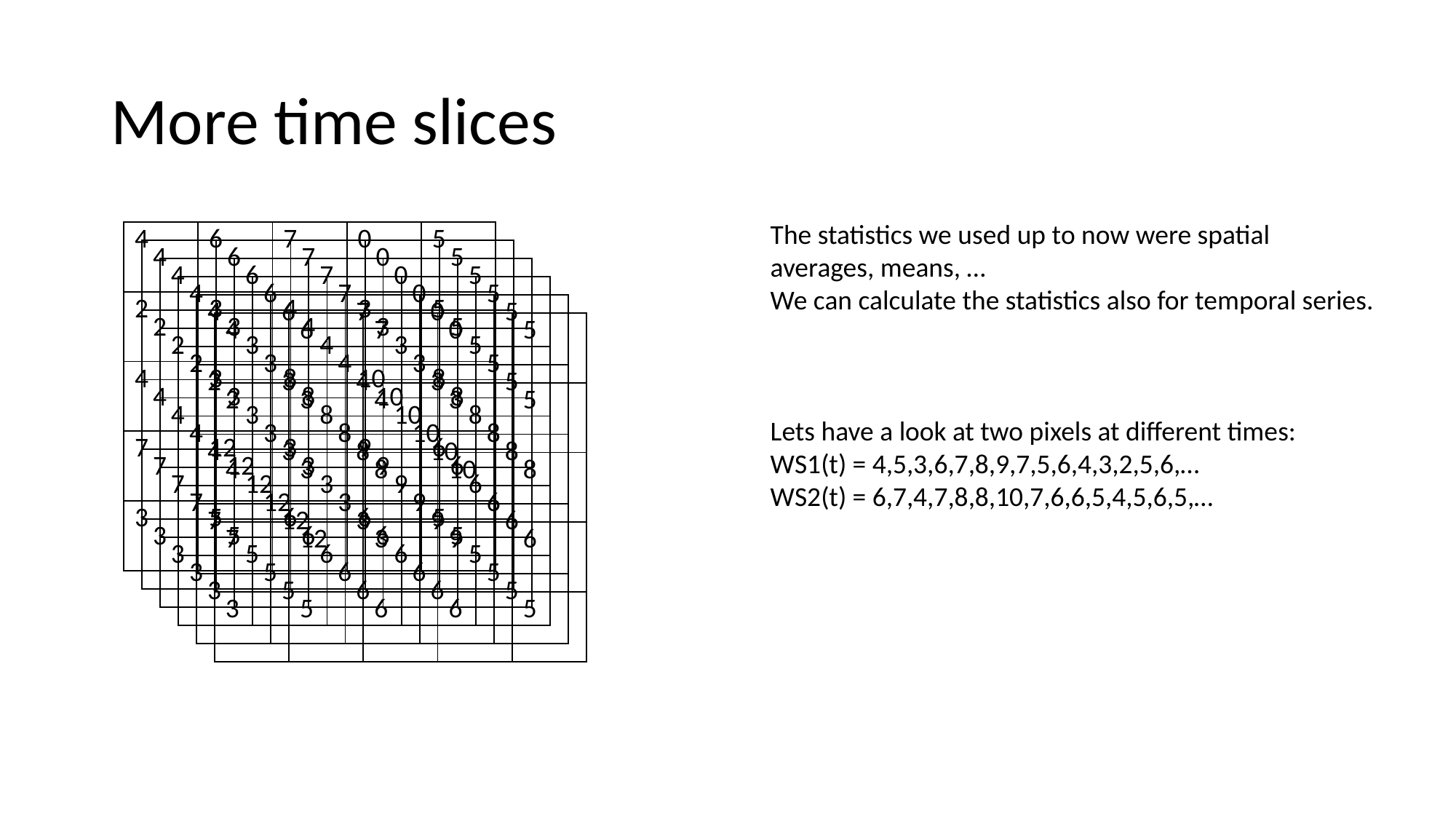

# More time slices
The statistics we used up to now were spatial averages, means, …
We can calculate the statistics also for temporal series.

Lets have a look at two pixels at different times:
WS1(t) = 4,5,3,6,7,8,9,7,5,6,4,3,2,5,6,…
WS2(t) = 6,7,4,7,8,8,10,7,6,6,5,4,5,6,5,…

| 4 | 6 | 7 | 0 | 5 |
| --- | --- | --- | --- | --- |
| 2 | 3 | 4 | 3 | 5 |
| 4 | 3 | 8 | 10 | 8 |
| 7 | 12 | 3 | 9 | 6 |
| 3 | 5 | 6 | 6 | 5 |
| 4 | 6 | 7 | 0 | 5 |
| --- | --- | --- | --- | --- |
| 2 | 3 | 4 | 3 | 5 |
| 4 | 3 | 8 | 10 | 8 |
| 7 | 12 | 3 | 9 | 6 |
| 3 | 5 | 6 | 6 | 5 |
| 4 | 6 | 7 | 0 | 5 |
| --- | --- | --- | --- | --- |
| 2 | 3 | 4 | 3 | 5 |
| 4 | 3 | 8 | 10 | 8 |
| 7 | 12 | 3 | 9 | 6 |
| 3 | 5 | 6 | 6 | 5 |
| 4 | 6 | 7 | 0 | 5 |
| --- | --- | --- | --- | --- |
| 2 | 3 | 4 | 3 | 5 |
| 4 | 3 | 8 | 10 | 8 |
| 7 | 12 | 3 | 9 | 6 |
| 3 | 5 | 6 | 6 | 5 |
| 4 | 6 | 7 | 0 | 5 |
| --- | --- | --- | --- | --- |
| 2 | 3 | 4 | 3 | 5 |
| 4 | 3 | 8 | 10 | 8 |
| 7 | 12 | 3 | 9 | 6 |
| 3 | 5 | 6 | 6 | 5 |
| 4 | 6 | 7 | 0 | 5 |
| --- | --- | --- | --- | --- |
| 2 | 3 | 4 | 3 | 5 |
| 4 | 3 | 8 | 10 | 8 |
| 7 | 12 | 3 | 9 | 6 |
| 3 | 5 | 6 | 6 | 5 |